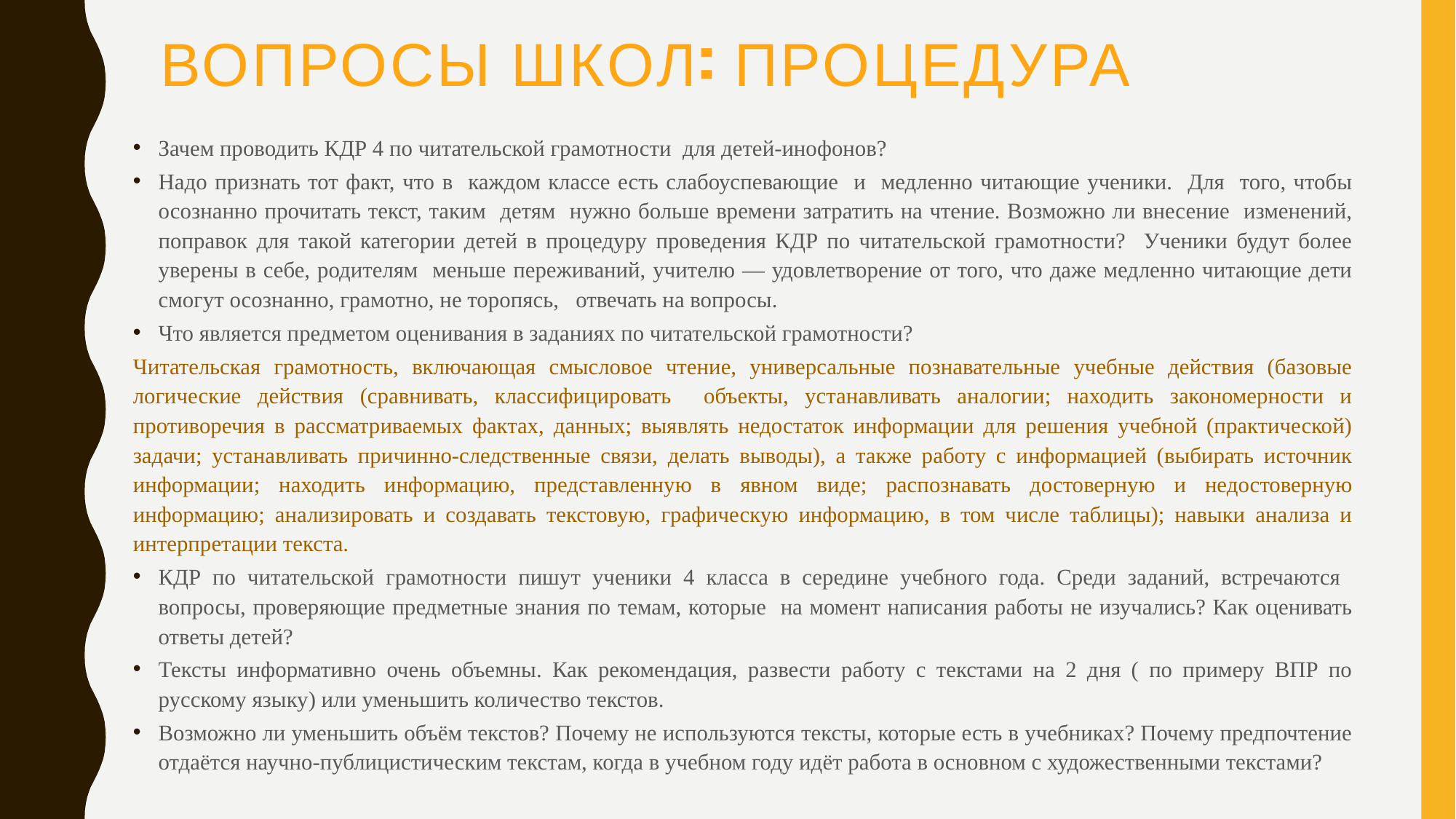

# Вопросы школ: процедура

Зачем проводить КДР 4 по читательской грамотности  для детей-инофонов?
Надо признать тот факт, что в  каждом классе есть слабоуспевающие  и  медленно читающие ученики.  Для  того, чтобы осознанно прочитать текст, таким  детям  нужно больше времени затратить на чтение. Возможно ли внесение  изменений, поправок для такой категории детей в процедуру проведения КДР по читательской грамотности?  Ученики будут более уверены в себе, родителям  меньше переживаний, учителю — удовлетворение от того, что даже медленно читающие дети смогут осознанно, грамотно, не торопясь,   отвечать на вопросы.
Что является предметом оценивания в заданиях по читательской грамотности?
Читательская грамотность, включающая смысловое чтение, универсальные познавательные учебные действия (базовые логические действия (сравнивать, классифицировать  объекты, устанавливать аналогии; находить закономерности и противоречия в рассматриваемых фактах, данных; выявлять недостаток информации для решения учебной (практической) задачи; устанавливать причинно-следственные связи, делать выводы), а также работу с информацией (выбирать источник информации; находить информацию, представленную в явном виде; распознавать достоверную и недостоверную информацию; анализировать и создавать текстовую, графическую информацию, в том числе таблицы); навыки анализа и интерпретации текста.
КДР по читательской грамотности пишут ученики 4 класса в середине учебного года. Среди заданий, встречаются  вопросы, проверяющие предметные знания по темам, которые  на момент написания работы не изучались? Как оценивать ответы детей?
Тексты информативно очень объемны. Как рекомендация, развести работу с текстами на 2 дня ( по примеру ВПР по русскому языку) или уменьшить количество текстов.
Возможно ли уменьшить объём текстов? Почему не используются тексты, которые есть в учебниках? Почему предпочтение отдаётся научно-публицистическим текстам, когда в учебном году идёт работа в основном с художественными текстами?